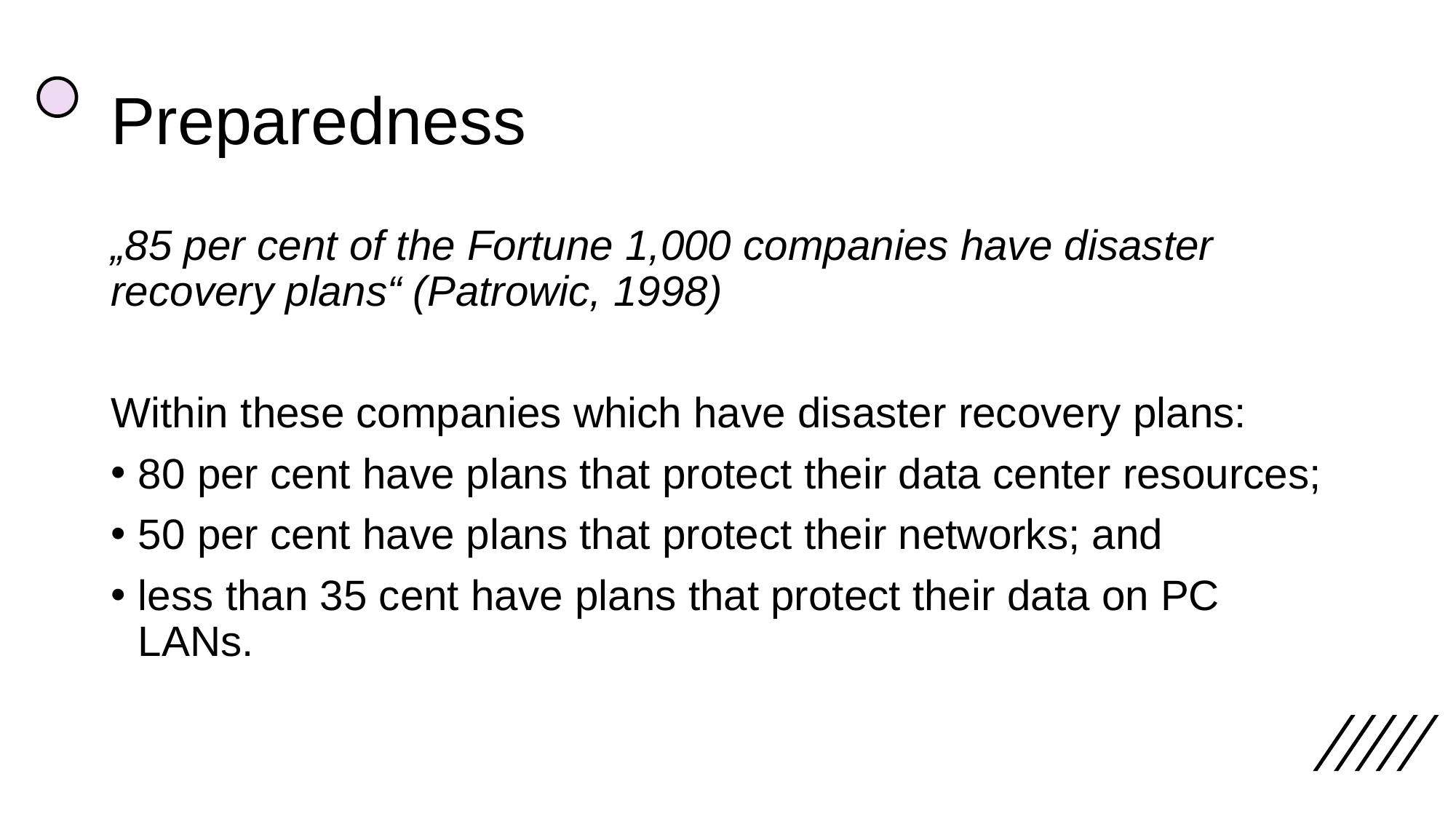

# Preparedness
„85 per cent of the Fortune 1,000 companies have disaster recovery plans“ (Patrowic, 1998)

Within these companies which have disaster recovery plans:
80 per cent have plans that protect their data center resources;
50 per cent have plans that protect their networks; and
less than 35 cent have plans that protect their data on PC LANs.